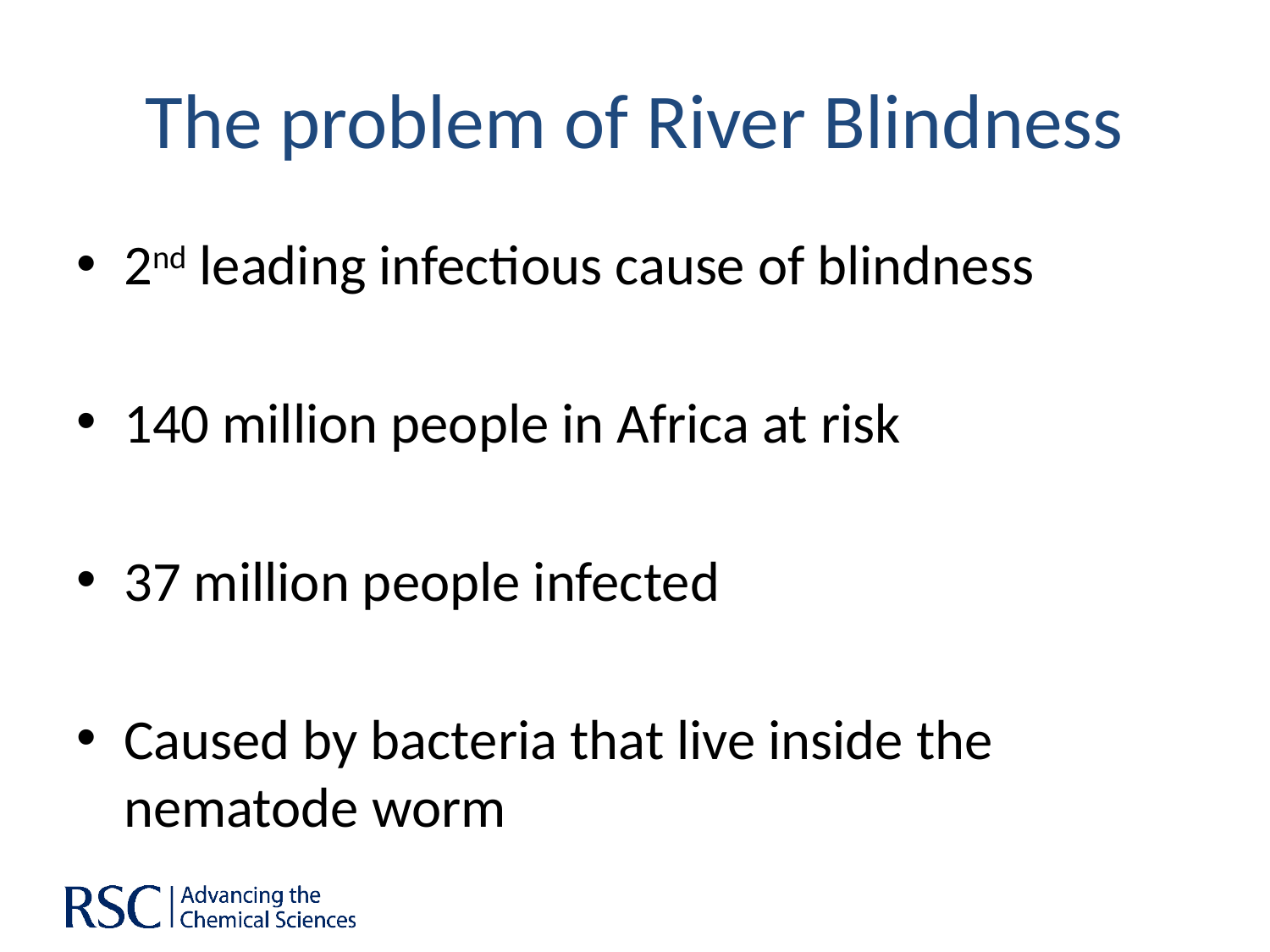

# The problem of River Blindness
2nd leading infectious cause of blindness

140 million people in Africa at risk

37 million people infected

Caused by bacteria that live inside the nematode worm